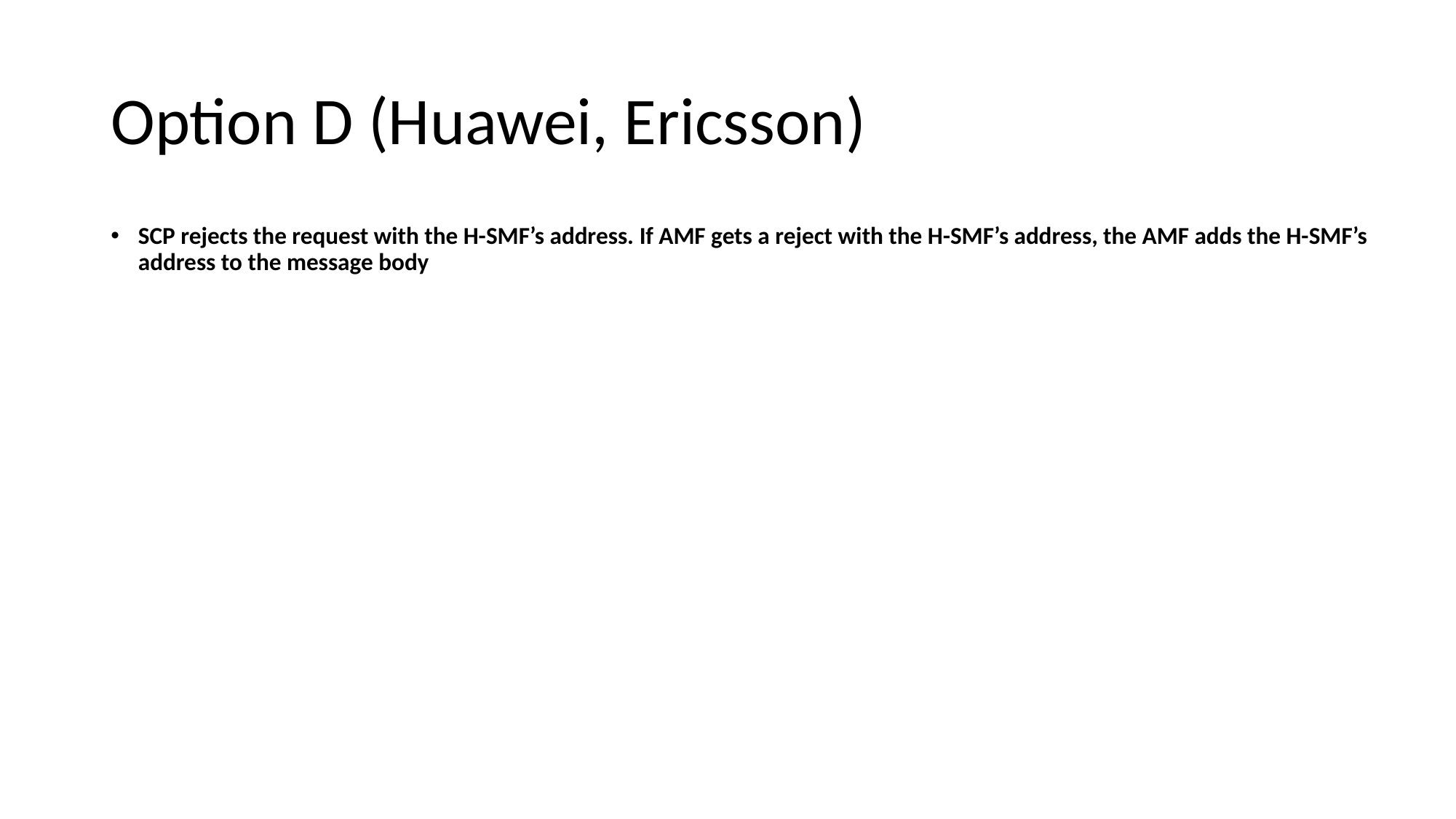

# Option D (Huawei, Ericsson)
SCP rejects the request with the H-SMF’s address. If AMF gets a reject with the H-SMF’s address, the AMF adds the H-SMF’s address to the message body